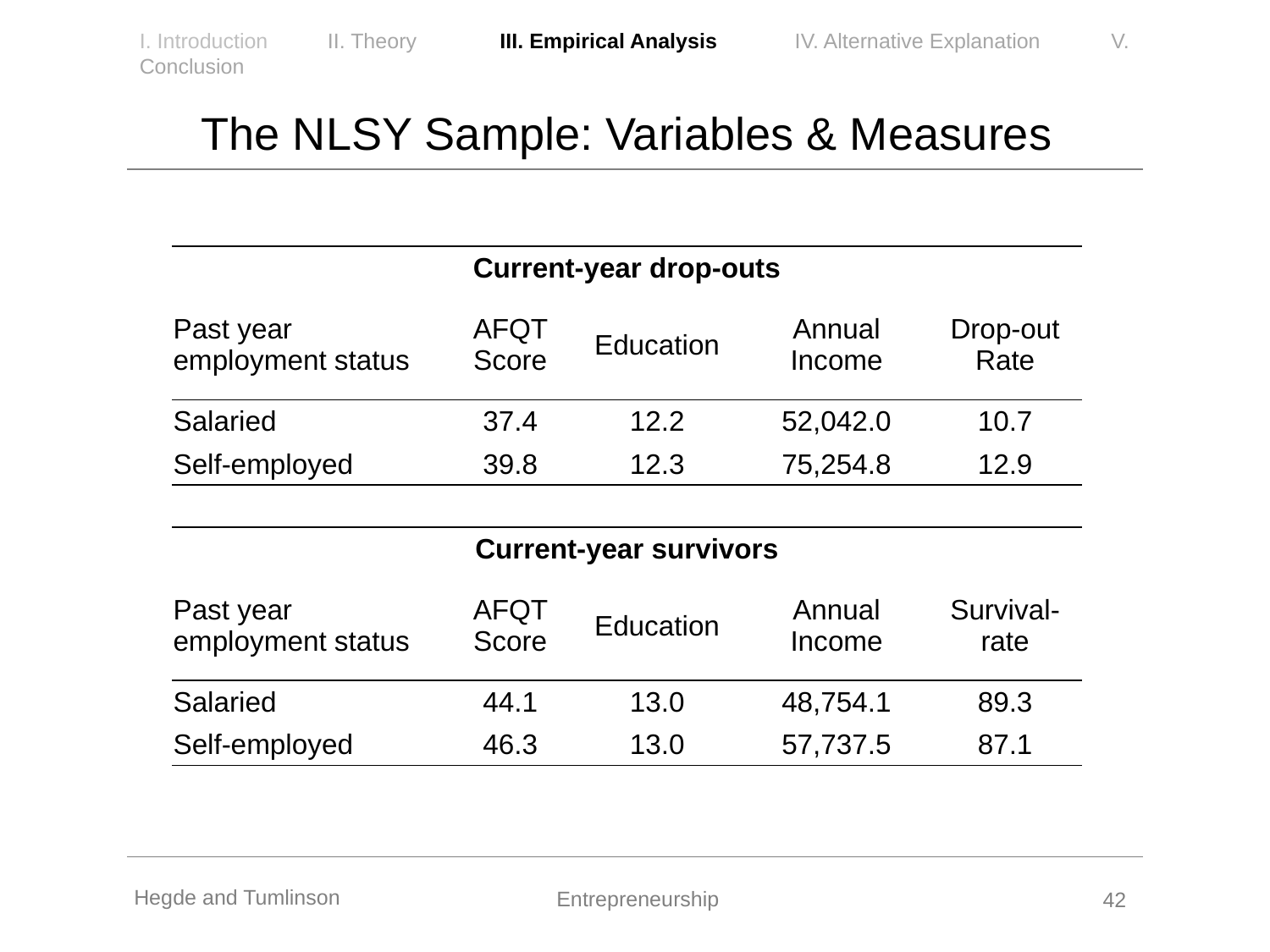

I. Introduction          II. Theory              III. Empirical Analysis             IV. Alternative Explanation            V. Conclusion
# The NLSY Sample: Variables & Measures
| Current-year drop-outs |  |  |  |  |
| --- | --- | --- | --- | --- |
| Past year employment status | AFQT Score | Education | Annual Income | Drop-out Rate |
| Salaried | 37.4 | 12.2 | 52,042.0 | 10.7 |
| Self-employed | 39.8 | 12.3 | 75,254.8 | 12.9 |
|  |  |  |  |  |
| Current-year survivors |  |  |  |  |
| Past year employment status | AFQT Score | Education | Annual Income | Survival-rate |
| Salaried | 44.1 | 13.0 | 48,754.1 | 89.3 |
| Self-employed | 46.3 | 13.0 | 57,737.5 | 87.1 |
42
Hegde and Tumlinson
Entrepreneurship